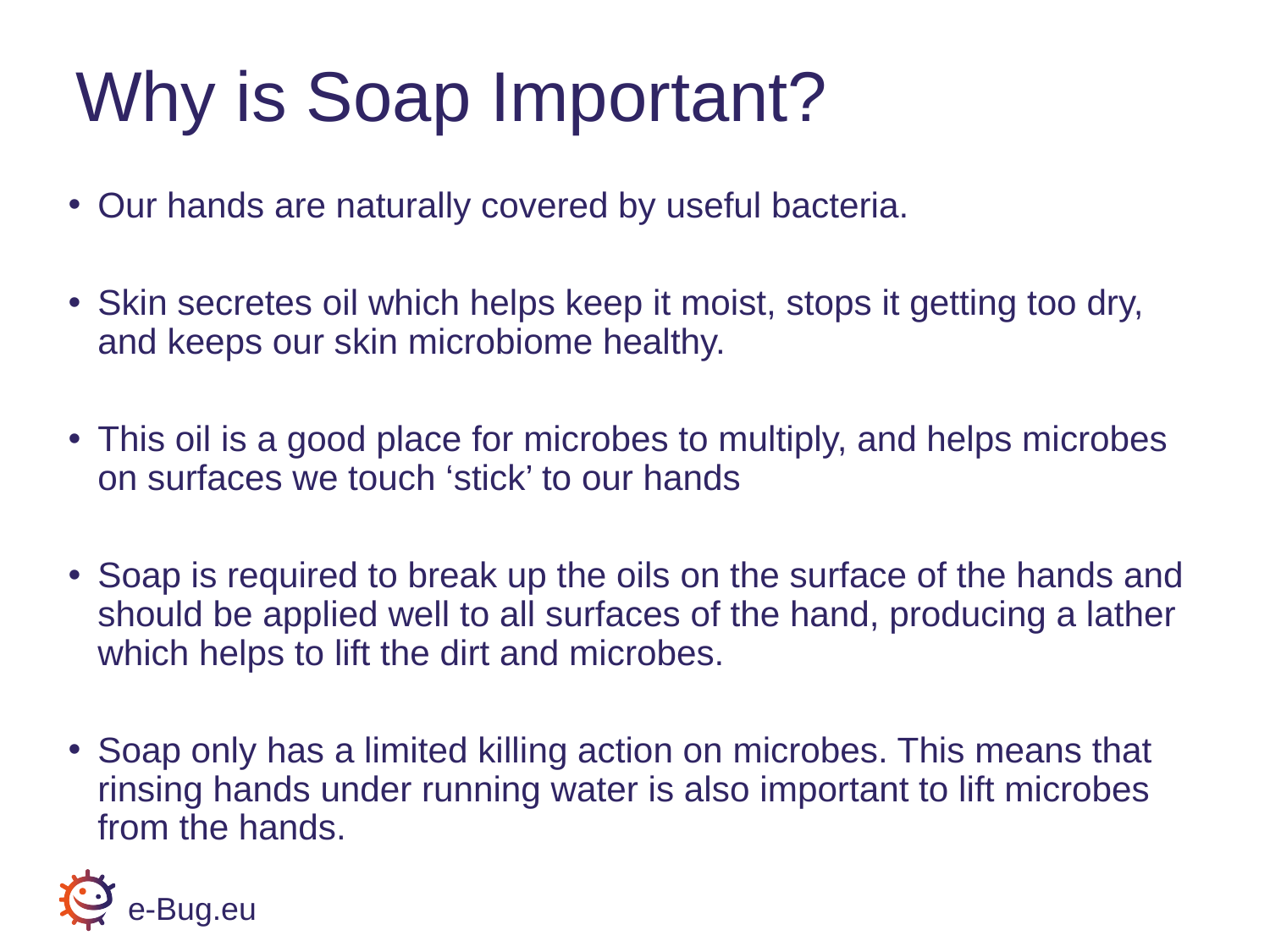

# Why is Soap Important?
Our hands are naturally covered by useful bacteria.

Skin secretes oil which helps keep it moist, stops it getting too dry, and keeps our skin microbiome healthy.

This oil is a good place for microbes to multiply, and helps microbes on surfaces we touch ‘stick’ to our hands

Soap is required to break up the oils on the surface of the hands and should be applied well to all surfaces of the hand, producing a lather which helps to lift the dirt and microbes.

Soap only has a limited killing action on microbes. This means that rinsing hands under running water is also important to lift microbes from the hands.

e-Bug.eu